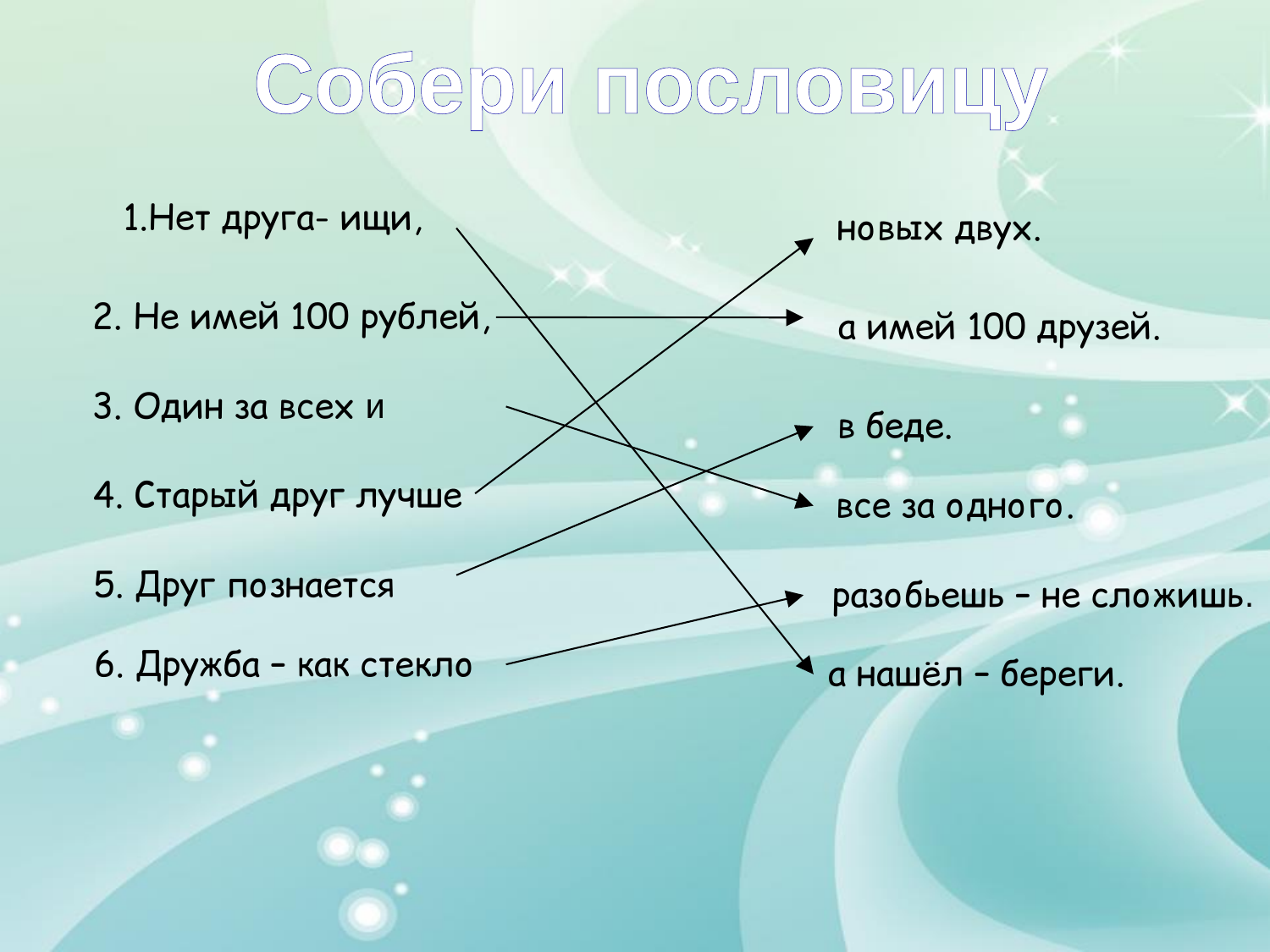

# Собери пословицу
1.Нет друга- ищи,
новых двух.
2. Не имей 100 рублей,
а имей 100 друзей.
3. Один за всех и
в беде.
4. Старый друг лучше
все за одного.
5. Друг познается
разобьешь – не сложишь.
6. Дружба – как стекло
а нашёл – береги.